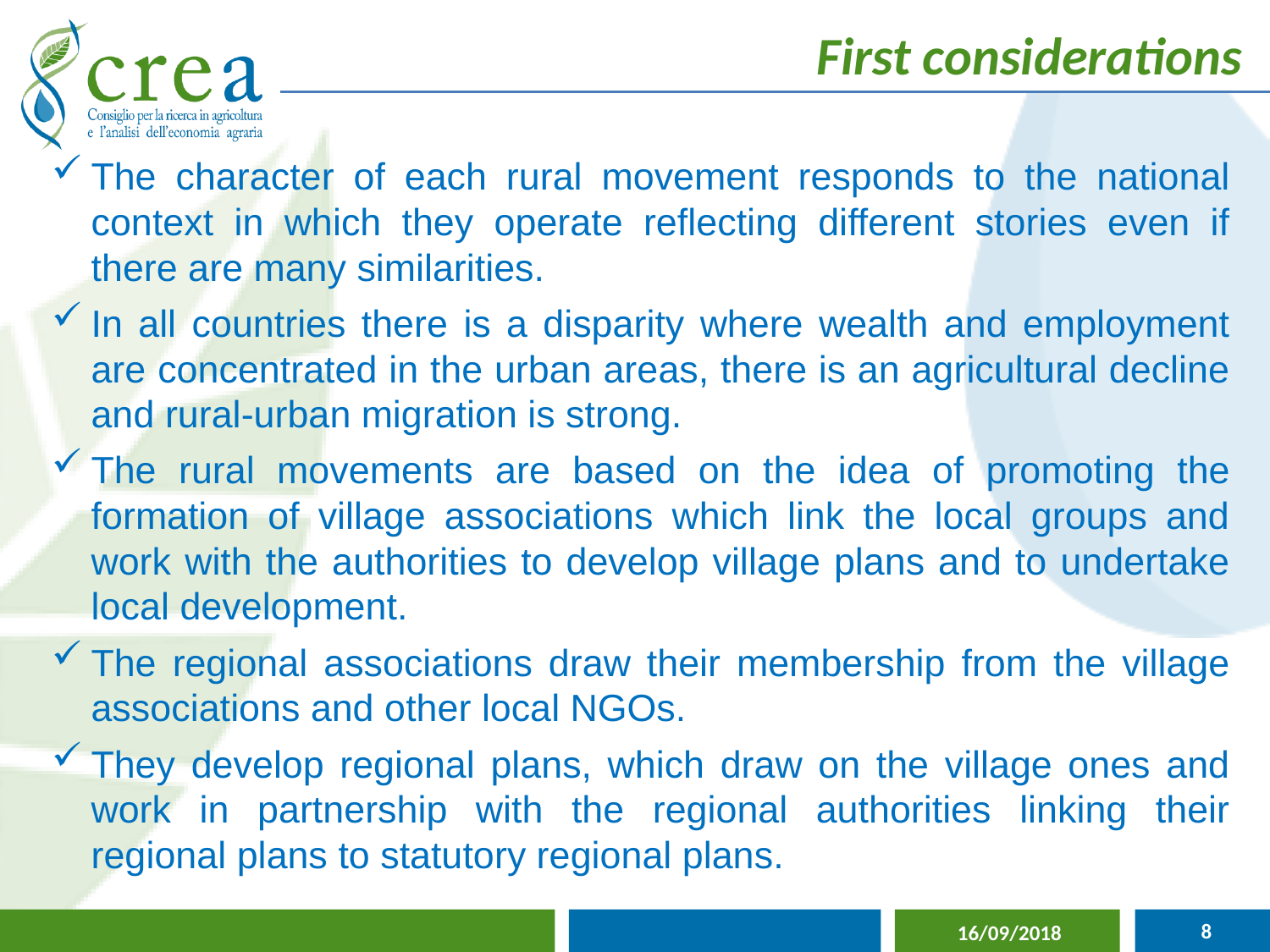

First considerations
The character of each rural movement responds to the national context in which they operate reflecting different stories even if there are many similarities.
In all countries there is a disparity where wealth and employment are concentrated in the urban areas, there is an agricultural decline and rural-urban migration is strong.
The rural movements are based on the idea of promoting the formation of village associations which link the local groups and work with the authorities to develop village plans and to undertake local development.
The regional associations draw their membership from the village associations and other local NGOs.
They develop regional plans, which draw on the village ones and work in partnership with the regional authorities linking their regional plans to statutory regional plans.